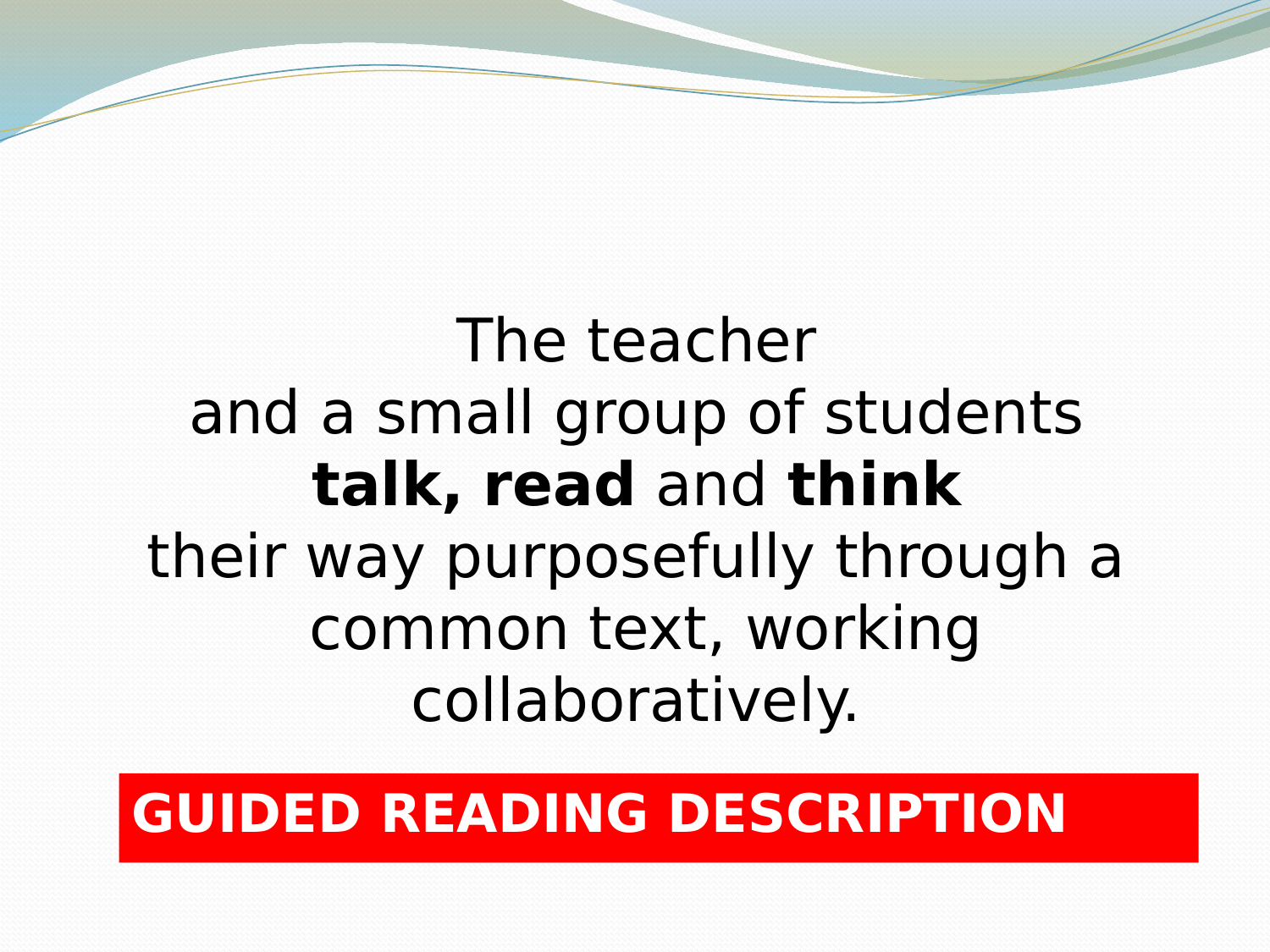

The teacher
and a small group of students
talk, read and think
their way purposefully through a
common text, working collaboratively.

GUIDED READING DESCRIPTION